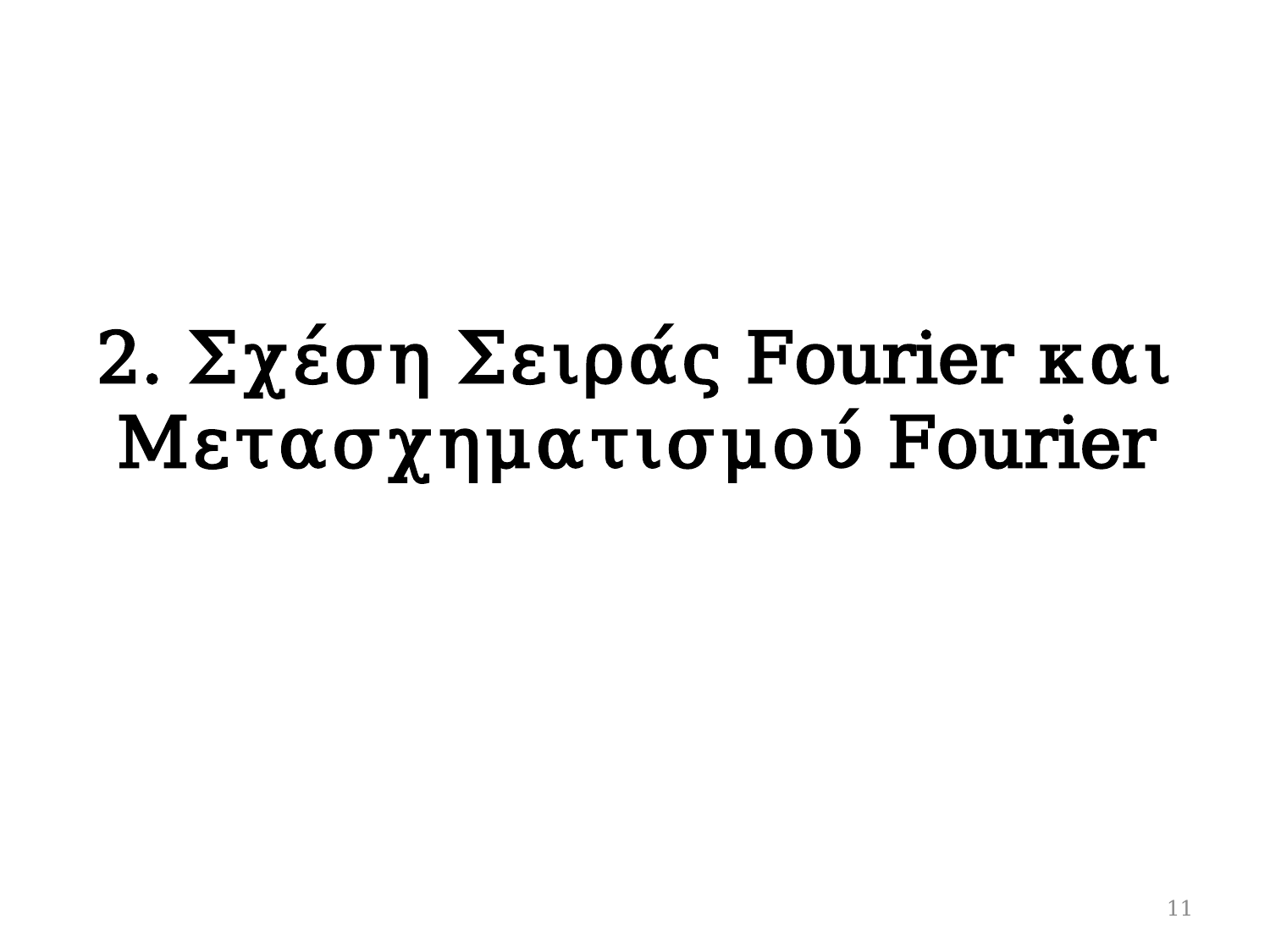

# 2. Σχέση Σειράς Fourier και Μετασχηματισμού Fourier
11